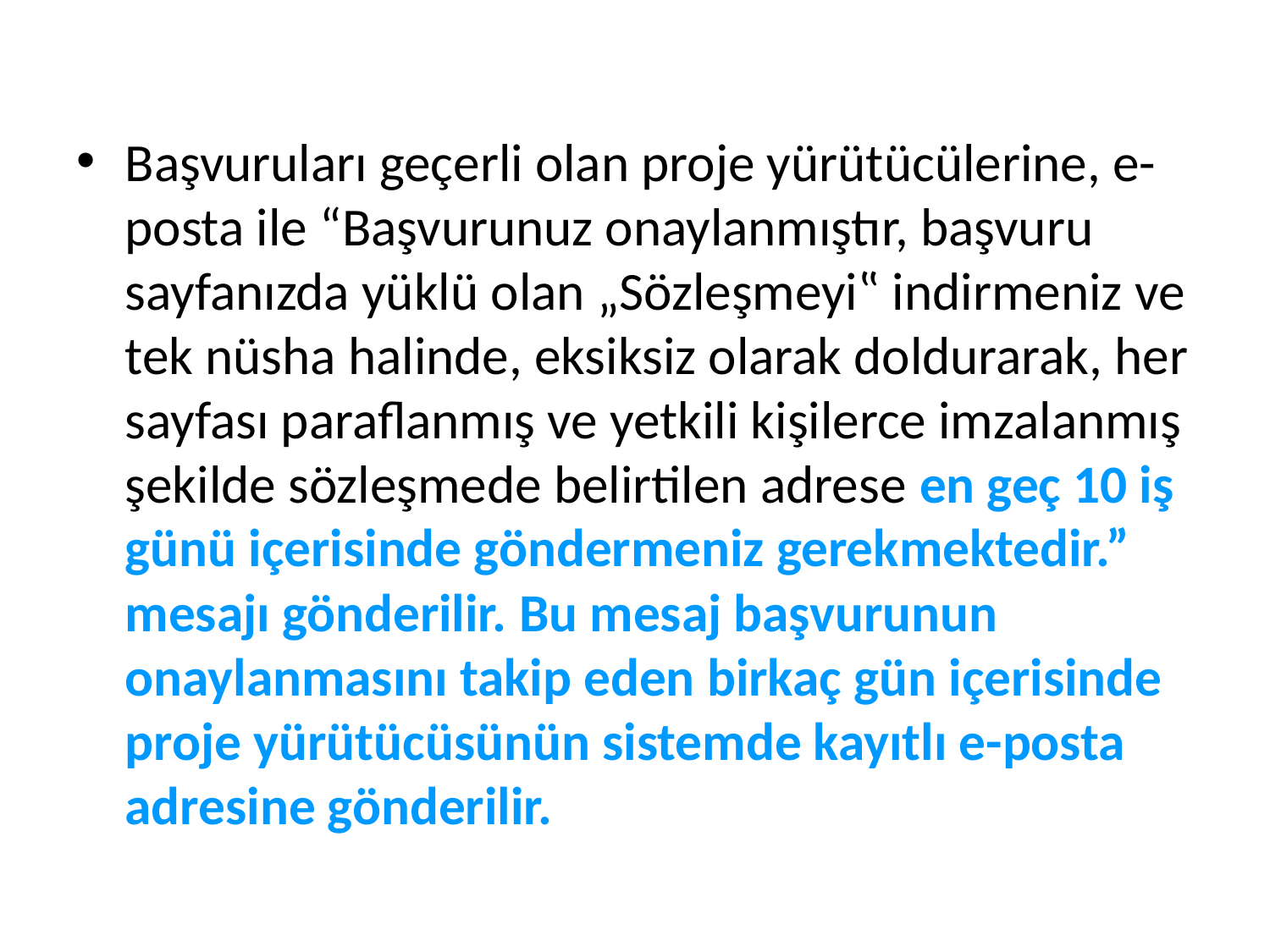

#

Başvuruları geçerli olan proje yürütücülerine, e-posta ile “Başvurunuz onaylanmıştır, başvuru sayfanızda yüklü olan „Sözleşmeyi‟ indirmeniz ve tek nüsha halinde, eksiksiz olarak doldurarak, her sayfası paraflanmış ve yetkili kişilerce imzalanmış şekilde sözleşmede belirtilen adrese en geç 10 iş günü içerisinde göndermeniz gerekmektedir.” mesajı gönderilir. Bu mesaj başvurunun onaylanmasını takip eden birkaç gün içerisinde proje yürütücüsünün sistemde kayıtlı e-posta adresine gönderilir.